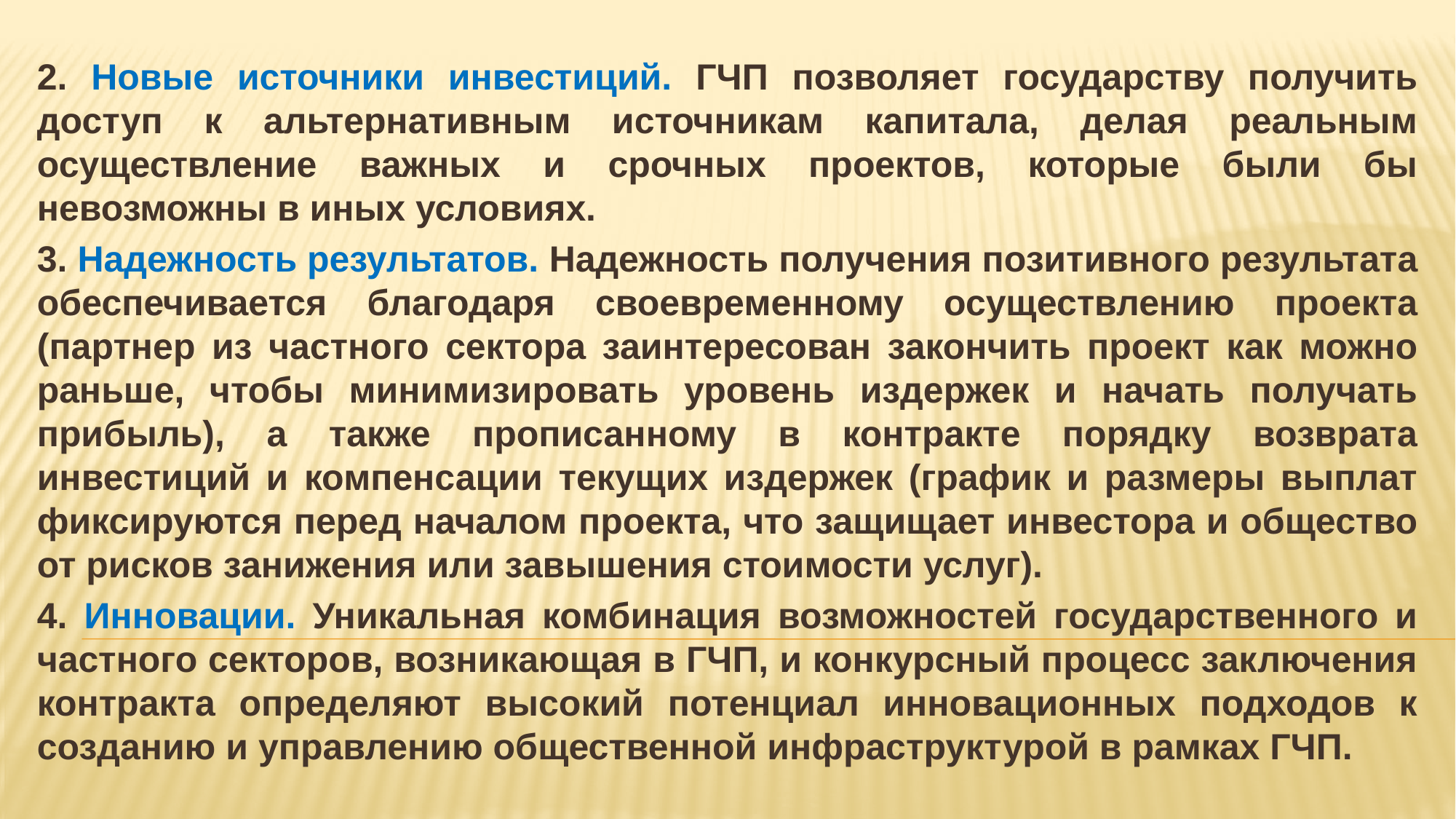

2. Новые источники инвестиций. ГЧП позволяет государству получить доступ к альтернативным источникам капитала, делая реальным осуществление важных и срочных проектов, которые были бы невозможны в иных условиях.
3. Надежность результатов. Надежность получения позитивного результата обеспечивается благодаря своевременному осуществлению проекта (партнер из частного сектора заинтересован закончить проект как можно раньше, чтобы минимизировать уровень издержек и начать получать прибыль), а также прописанному в контракте порядку возврата инвестиций и компенсации текущих издержек (график и размеры выплат фиксируются перед началом проекта, что защищает инвестора и общество от рисков занижения или завышения стоимости услуг).
4. Инновации. Уникальная комбинация возможностей государственного и частного секторов, возникающая в ГЧП, и конкурсный процесс заключения контракта определяют высокий потенциал инновационных подходов к созданию и управлению общественной инфраструктурой в рамках ГЧП.